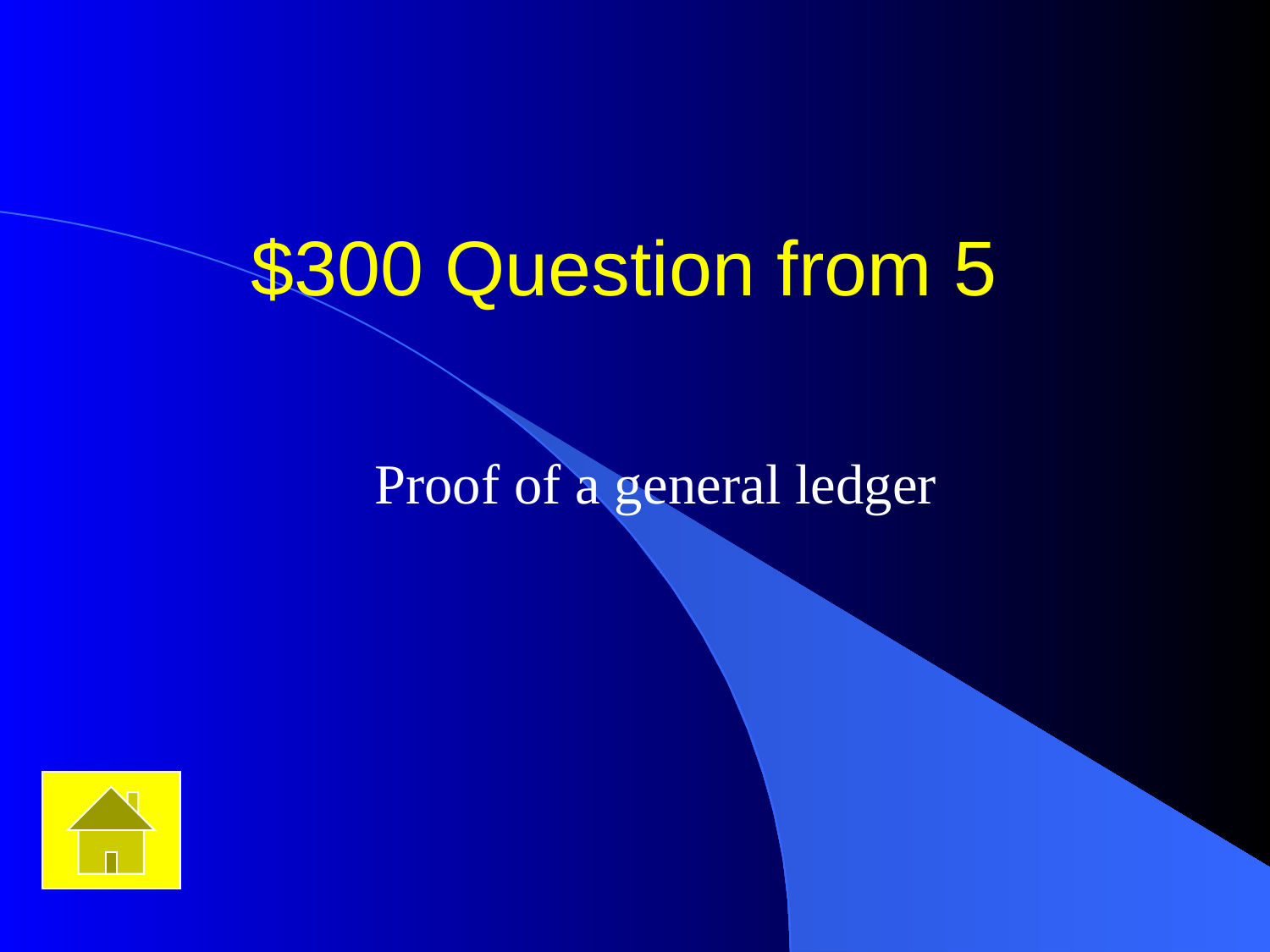

# $300 Question from 5
Proof of a general ledger